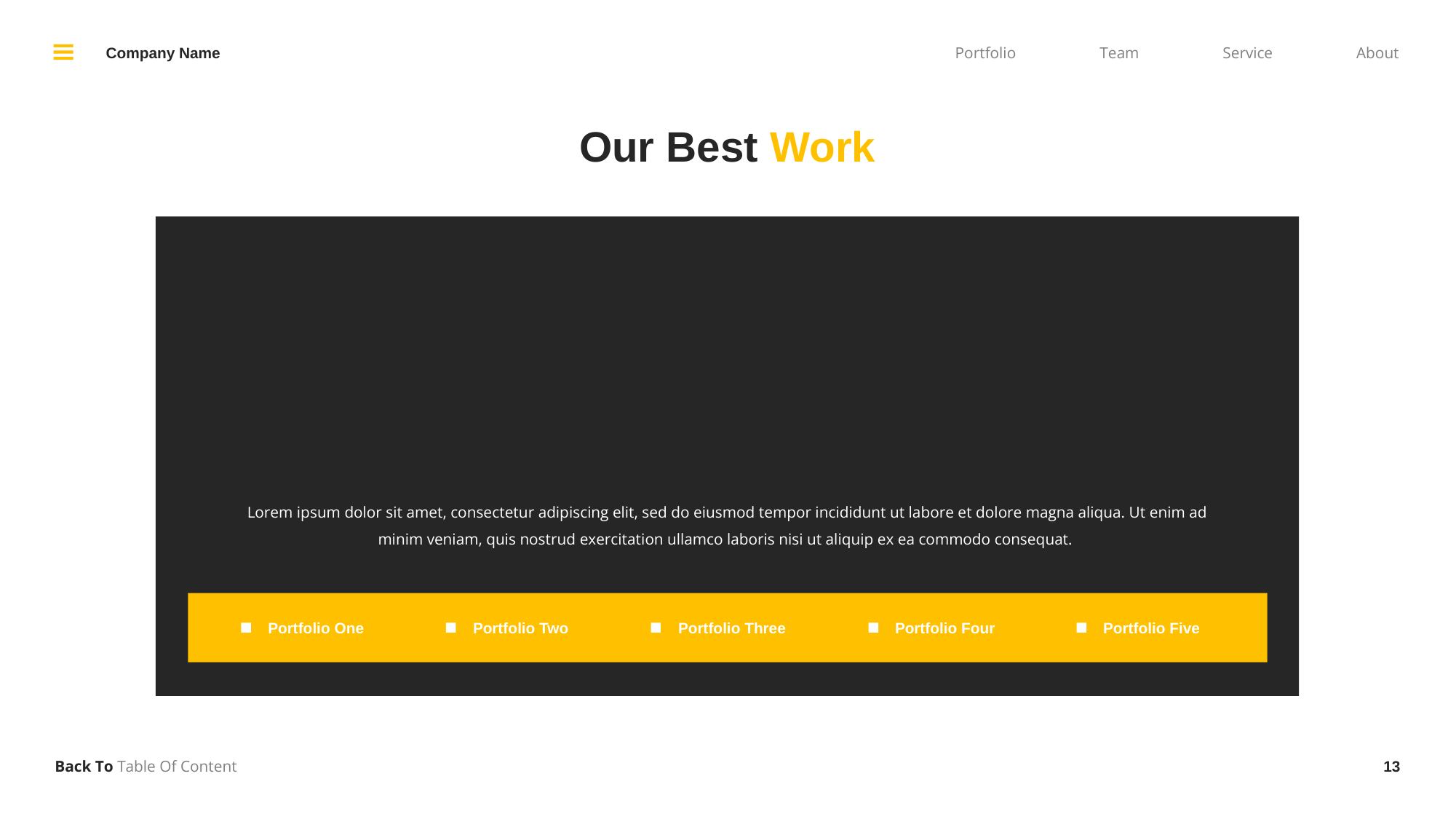

Company Name
Portfolio
Team
Service
About

Our Best Work

Lorem ipsum dolor sit amet, consectetur adipiscing elit, sed do eiusmod tempor incididunt ut labore et dolore magna aliqua. Ut enim ad minim veniam, quis nostrud exercitation ullamco laboris nisi ut aliquip ex ea commodo consequat.

Portfolio One

Portfolio Two

Portfolio Three

Portfolio Four

Portfolio Five

13
Back To Table Of Content